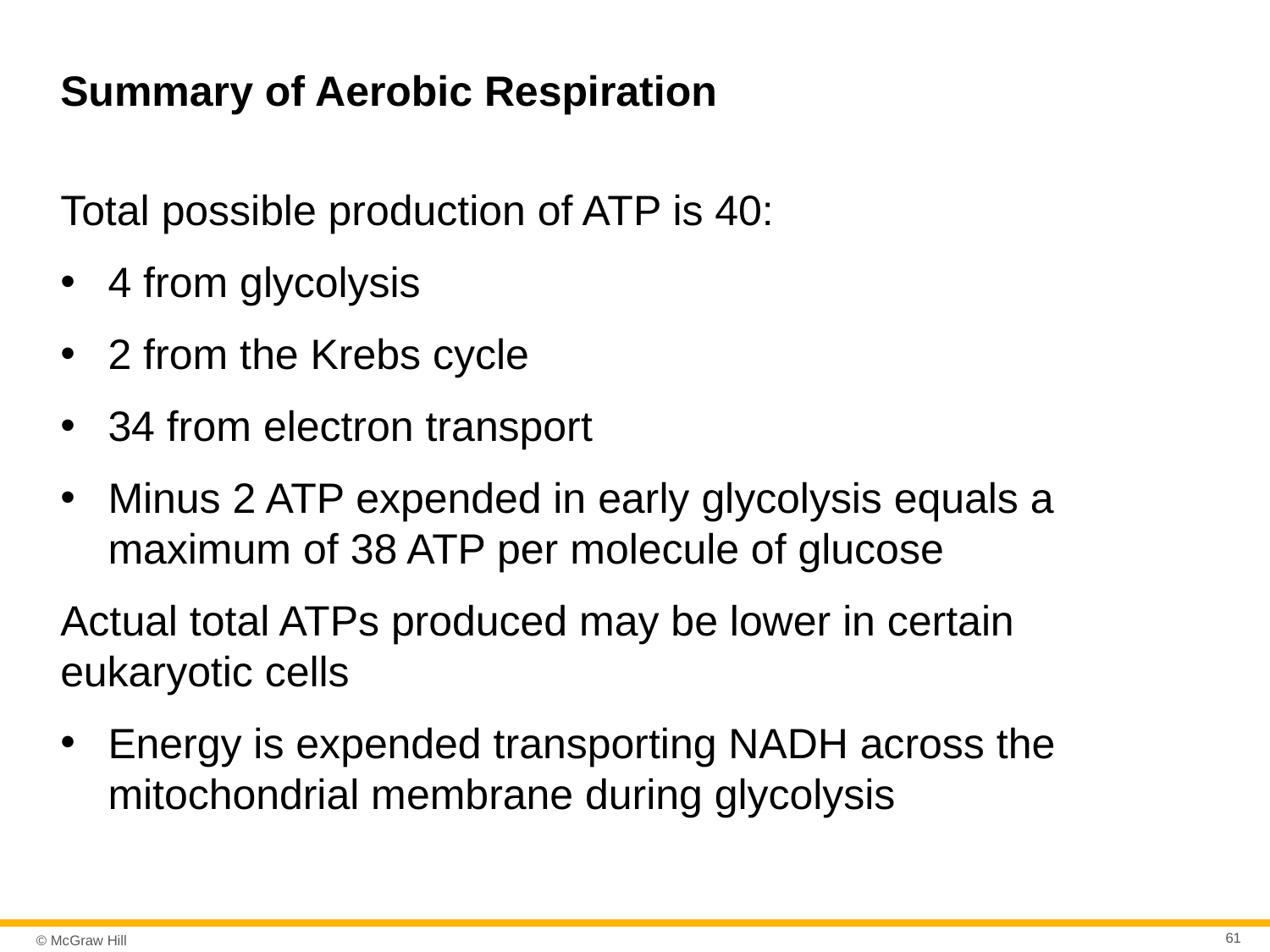

# Summary of Aerobic Respiration
Total possible production of ATP is 40:
4 from glycolysis
2 from the Krebs cycle
34 from electron transport
Minus 2 ATP expended in early glycolysis equals a maximum of 38 ATP per molecule of glucose
Actual total ATPs produced may be lower in certain eukaryotic cells
Energy is expended transporting NADH across the mitochondrial membrane during glycolysis